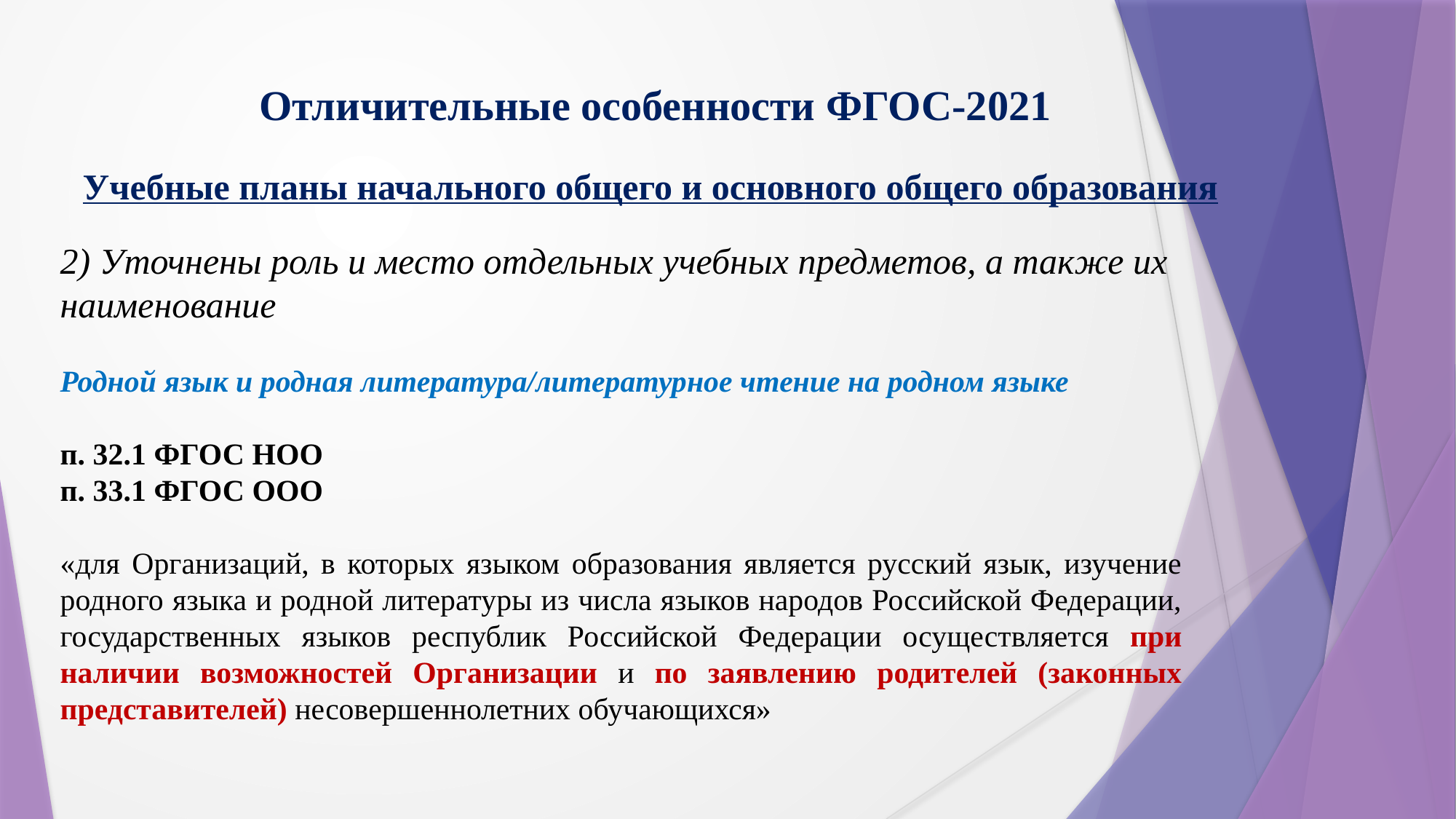

# Отличительные особенности ФГОС-2021
Учебные планы начального общего и основного общего образования

2) Уточнены роль и место отдельных учебных предметов, а также их наименование

Родной язык и родная литература/литературное чтение на родном языке

п. 32.1 ФГОС НОО
п. 33.1 ФГОС ООО

«для Организаций, в которых языком образования является русский язык, изучение родного языка и родной литературы из числа языков народов Российской Федерации, государственных языков республик Российской Федерации осуществляется при наличии возможностей Организации и по заявлению родителей (законных представителей) несовершеннолетних обучающихся»